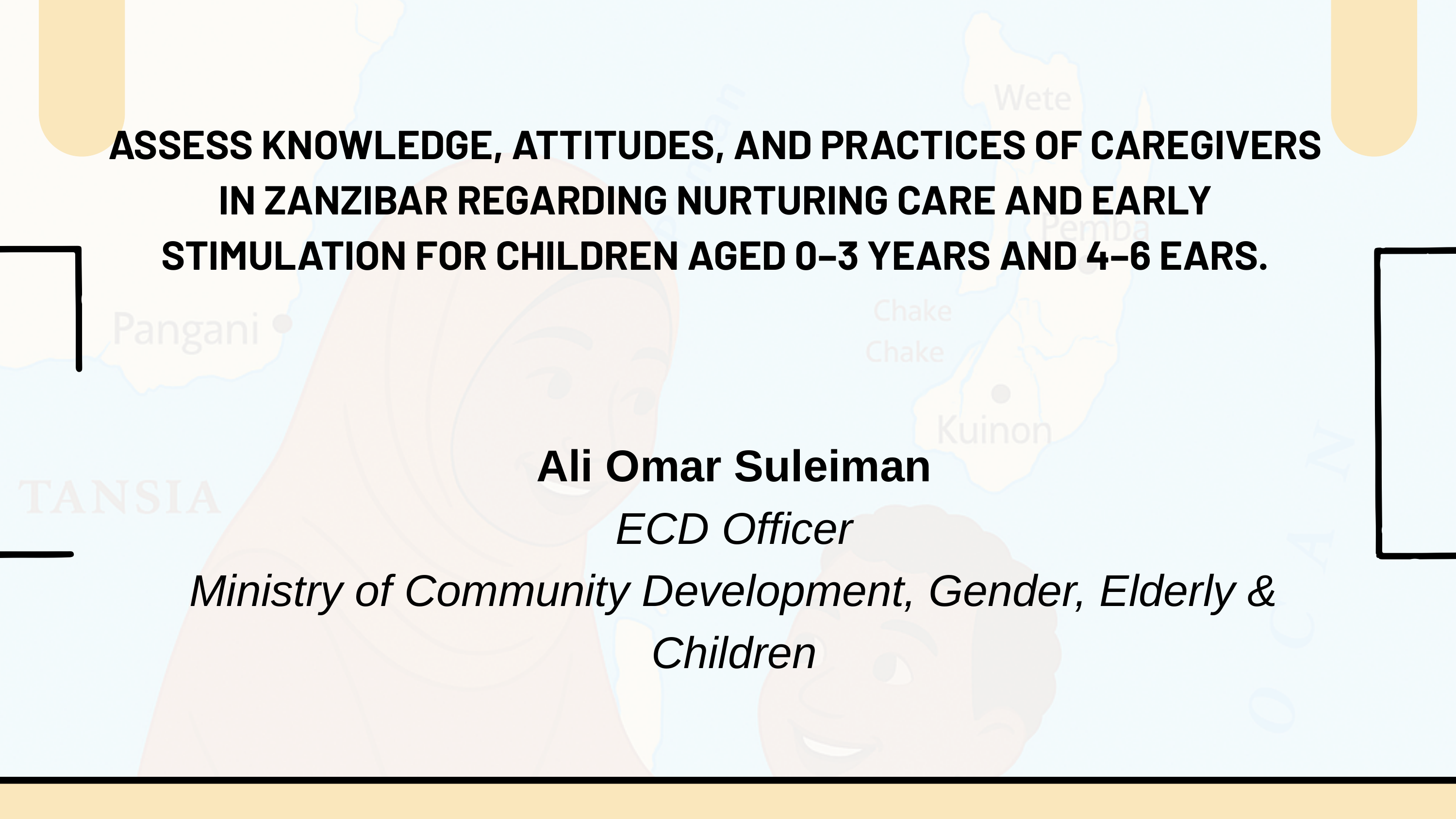

ASSESS KNOWLEDGE, ATTITUDES, AND PRACTICES OF CAREGIVERS IN ZANZIBAR REGARDING NURTURING CARE AND EARLY STIMULATION FOR CHILDREN AGED 0–3 YEARS AND 4–6 EARS.

Ali Omar Suleiman
ECD Officer
Ministry of Community Development, Gender, Elderly & Children